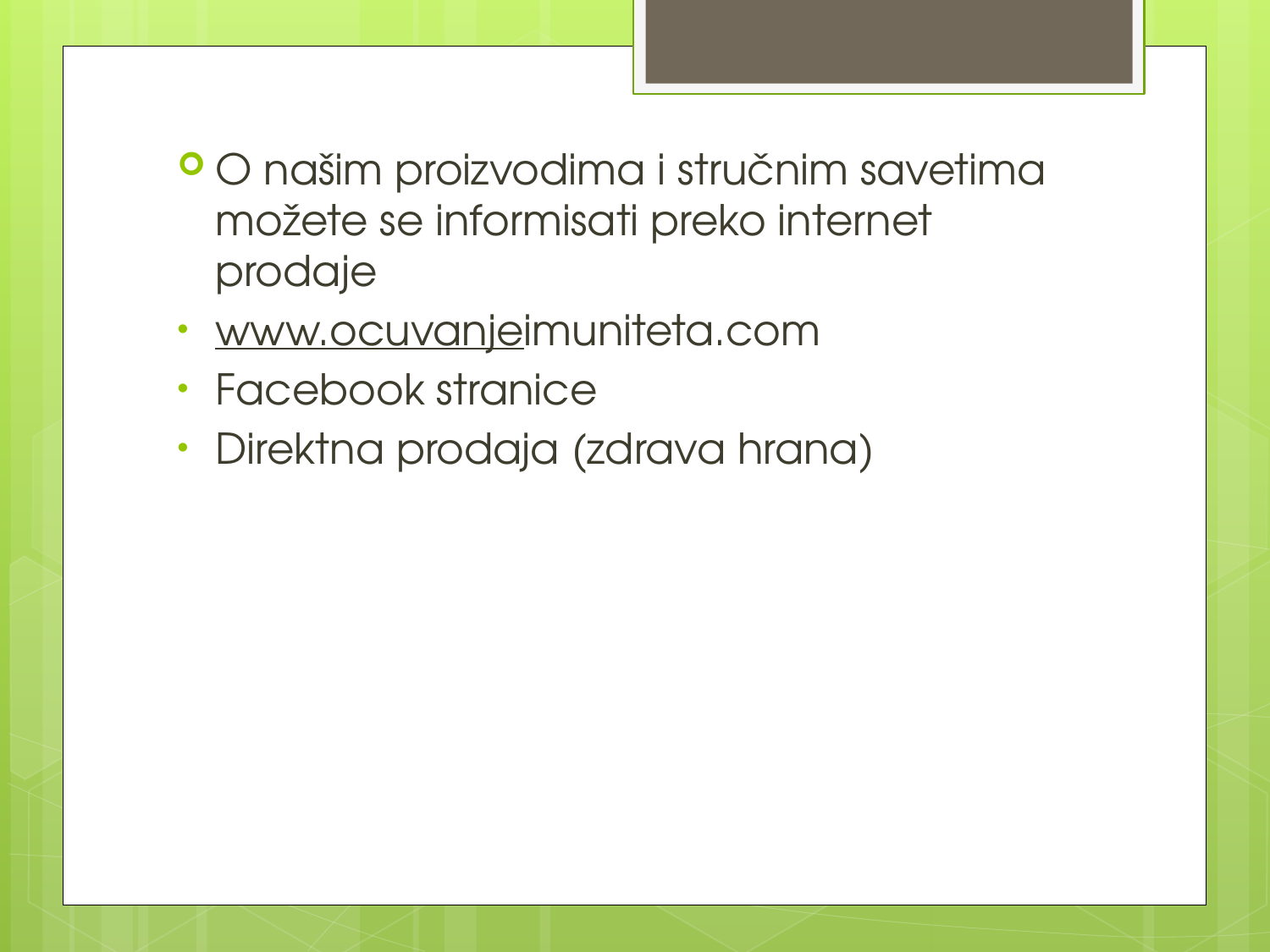

O našim proizvodima i stručnim savetima možete se informisati preko internet prodaje
www.ocuvanjeimuniteta.com
Facebook stranice
Direktna prodaja (zdrava hrana)